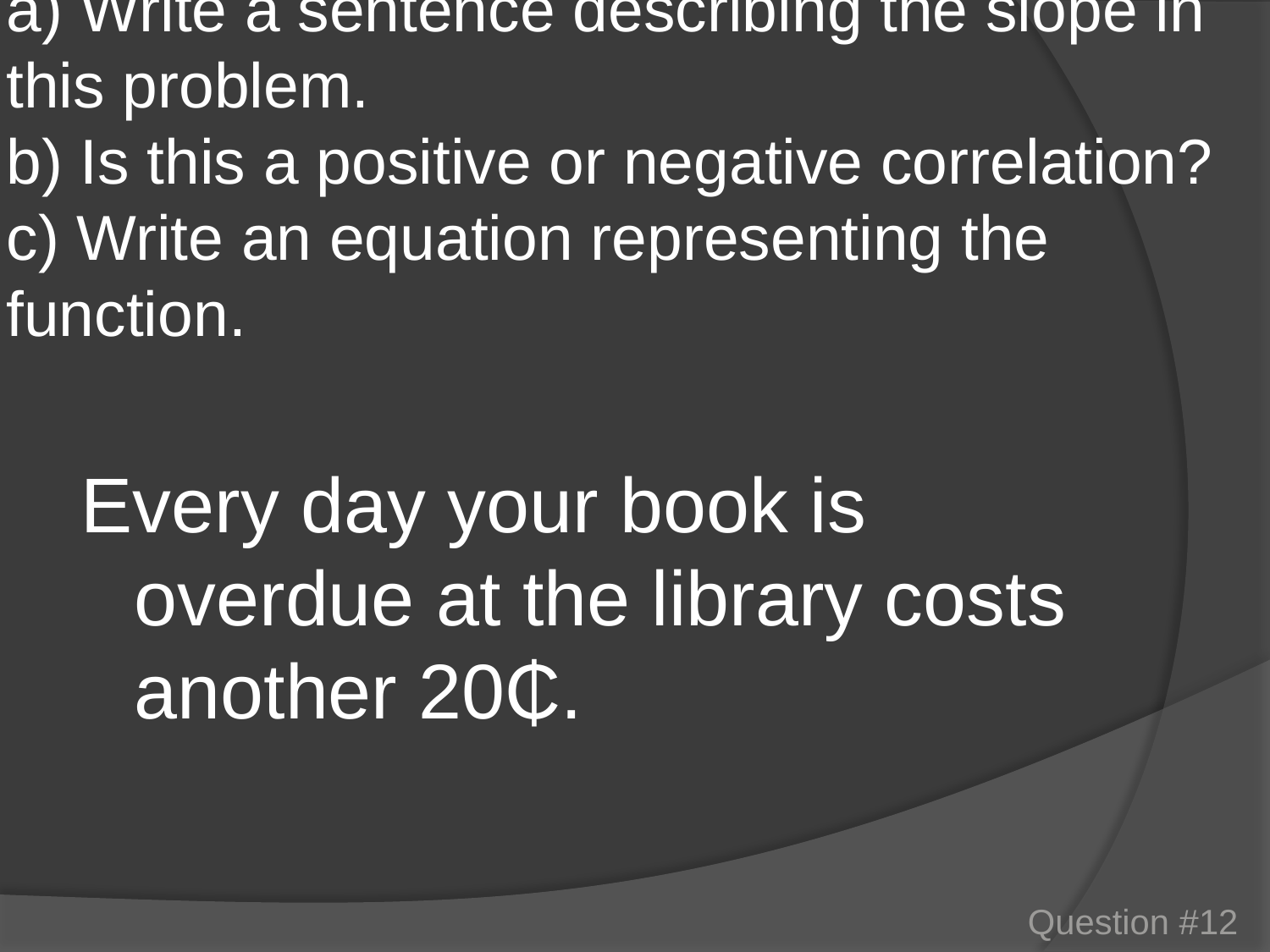

# a) Write a sentence describing the slope in this problem. b) Is this a positive or negative correlation? c) Write an equation representing the function.

Every day your book is overdue at the library costs another 20₵.

Question #12